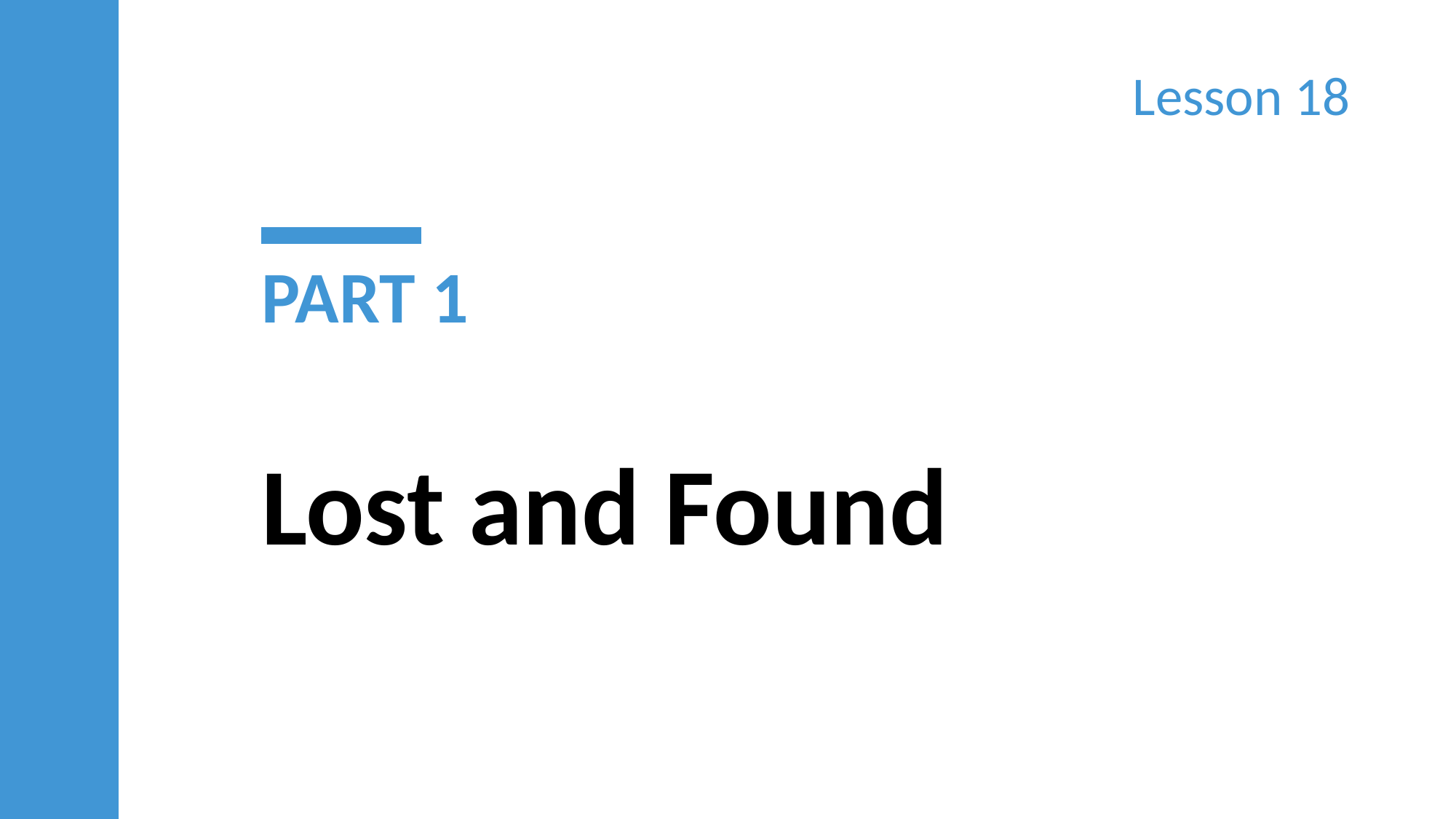

Lesson 18
PART 1
Lost and Found